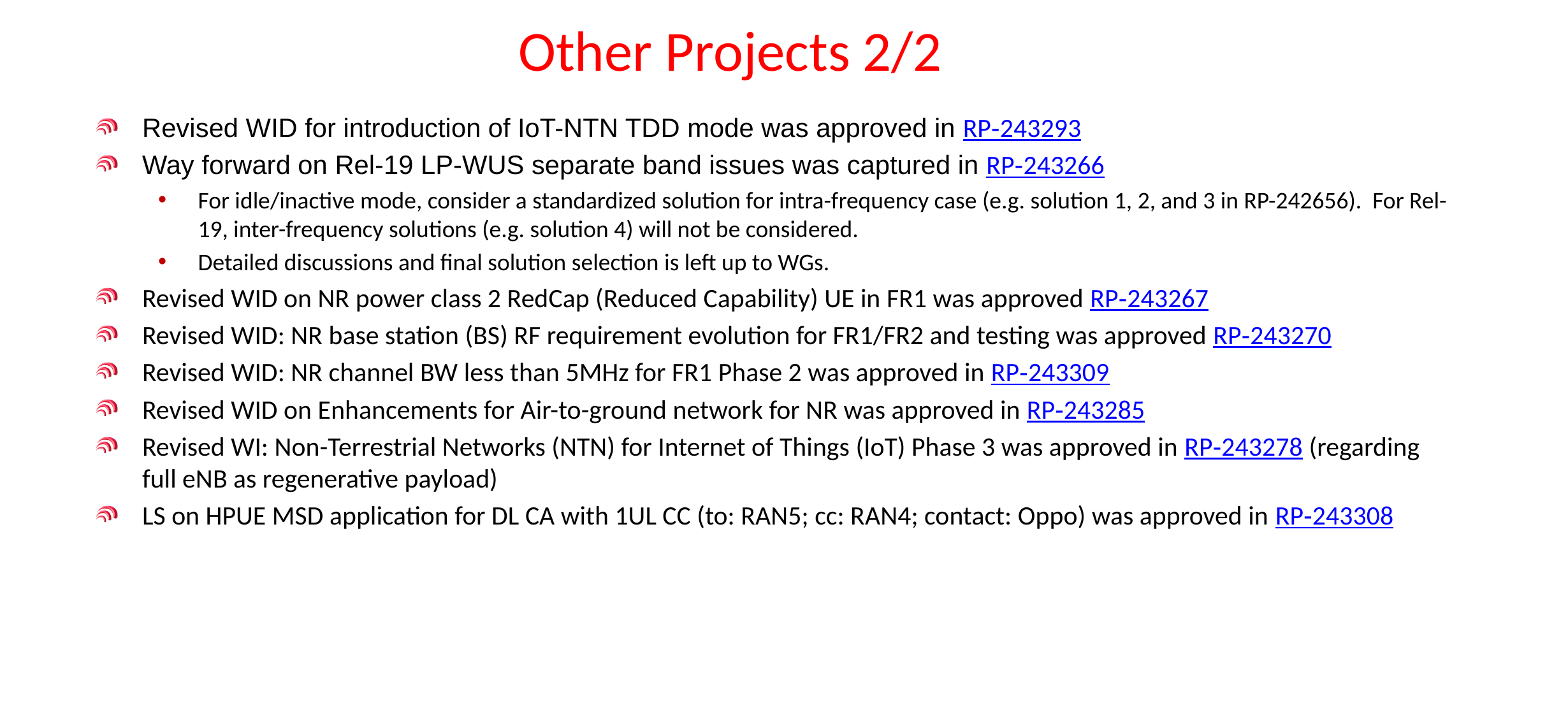

# Other Projects 2/2
Revised WID for introduction of IoT-NTN TDD mode was approved in RP‑243293
Way forward on Rel-19 LP-WUS separate band issues was captured in RP‑243266
For idle/inactive mode, consider a standardized solution for intra-frequency case (e.g. solution 1, 2, and 3 in RP-242656).  For Rel-19, inter-frequency solutions (e.g. solution 4) will not be considered.
Detailed discussions and final solution selection is left up to WGs.
Revised WID on NR power class 2 RedCap (Reduced Capability) UE in FR1 was approved RP‑243267
Revised WID: NR base station (BS) RF requirement evolution for FR1/FR2 and testing was approved RP‑243270
Revised WID: NR channel BW less than 5MHz for FR1 Phase 2 was approved in RP‑243309
Revised WID on Enhancements for Air-to-ground network for NR was approved in RP‑243285
Revised WI: Non-Terrestrial Networks (NTN) for Internet of Things (IoT) Phase 3 was approved in RP‑243278 (regarding full eNB as regenerative payload)
LS on HPUE MSD application for DL CA with 1UL CC (to: RAN5; cc: RAN4; contact: Oppo) was approved in RP‑243308